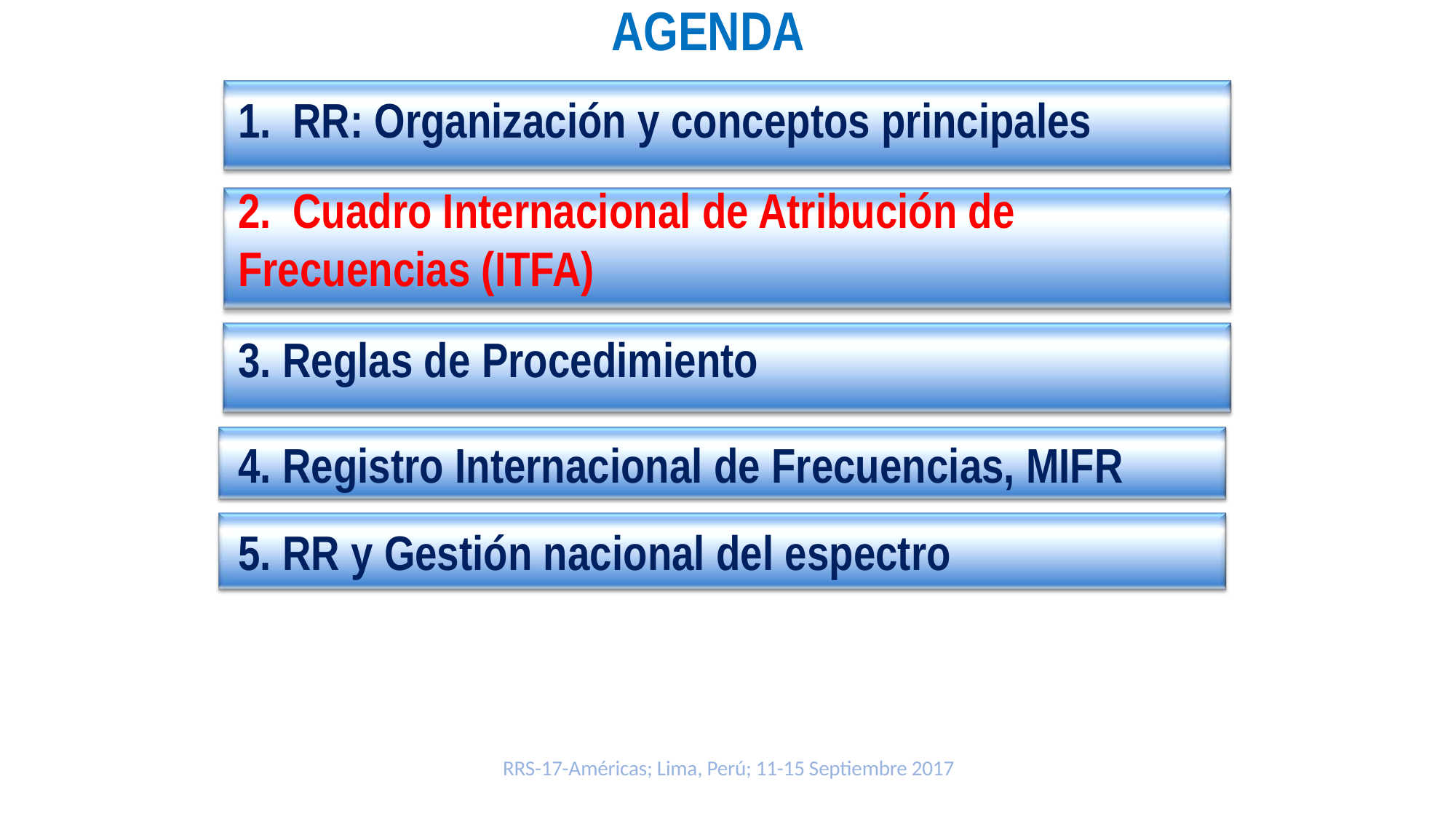

AGENDA

RR: Organización y conceptos principales

Cuadro Internacional de Atribución de
Frecuencias (ITFA)

3. Reglas de Procedimiento

4. Registro Internacional de Frecuencias, MIFR

5. RR y Gestión nacional del espectro

RRS-17-Américas; Lima, Perú; 11-15 Septiembre 2017